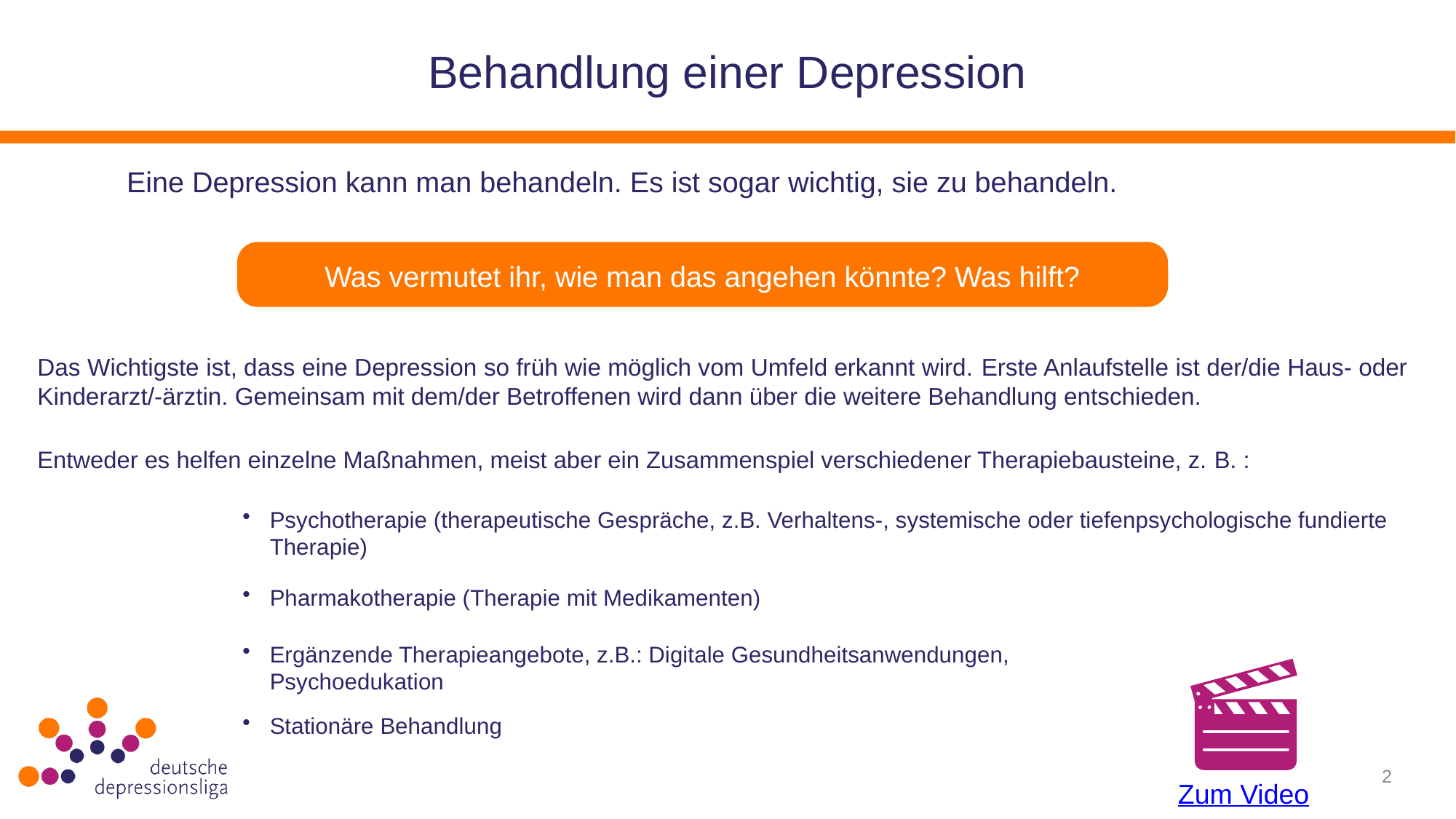

# Behandlung einer Depression
Eine Depression kann man behandeln. Es ist sogar wichtig, sie zu behandeln.

Was vermutet ihr, wie man das angehen könnte? Was hilft?
Das Wichtigste ist, dass eine Depression so früh wie möglich vom Umfeld erkannt wird. Erste Anlaufstelle ist der/die Haus- oder Kinderarzt/-ärztin. Gemeinsam mit dem/der Betroffenen wird dann über die weitere Behandlung entschieden.
Entweder es helfen einzelne Maßnahmen, meist aber ein Zusammenspiel verschiedener Therapiebausteine, z. B. :
Psychotherapie (therapeutische Gespräche, z.B. Verhaltens-, systemische oder tiefenpsychologische fundierte Therapie)
Pharmakotherapie (Therapie mit Medikamenten)
Ergänzende Therapieangebote, z.B.: Digitale Gesundheitsanwendungen,
Psychoedukation

Stationäre Behandlung
2
Zum Video